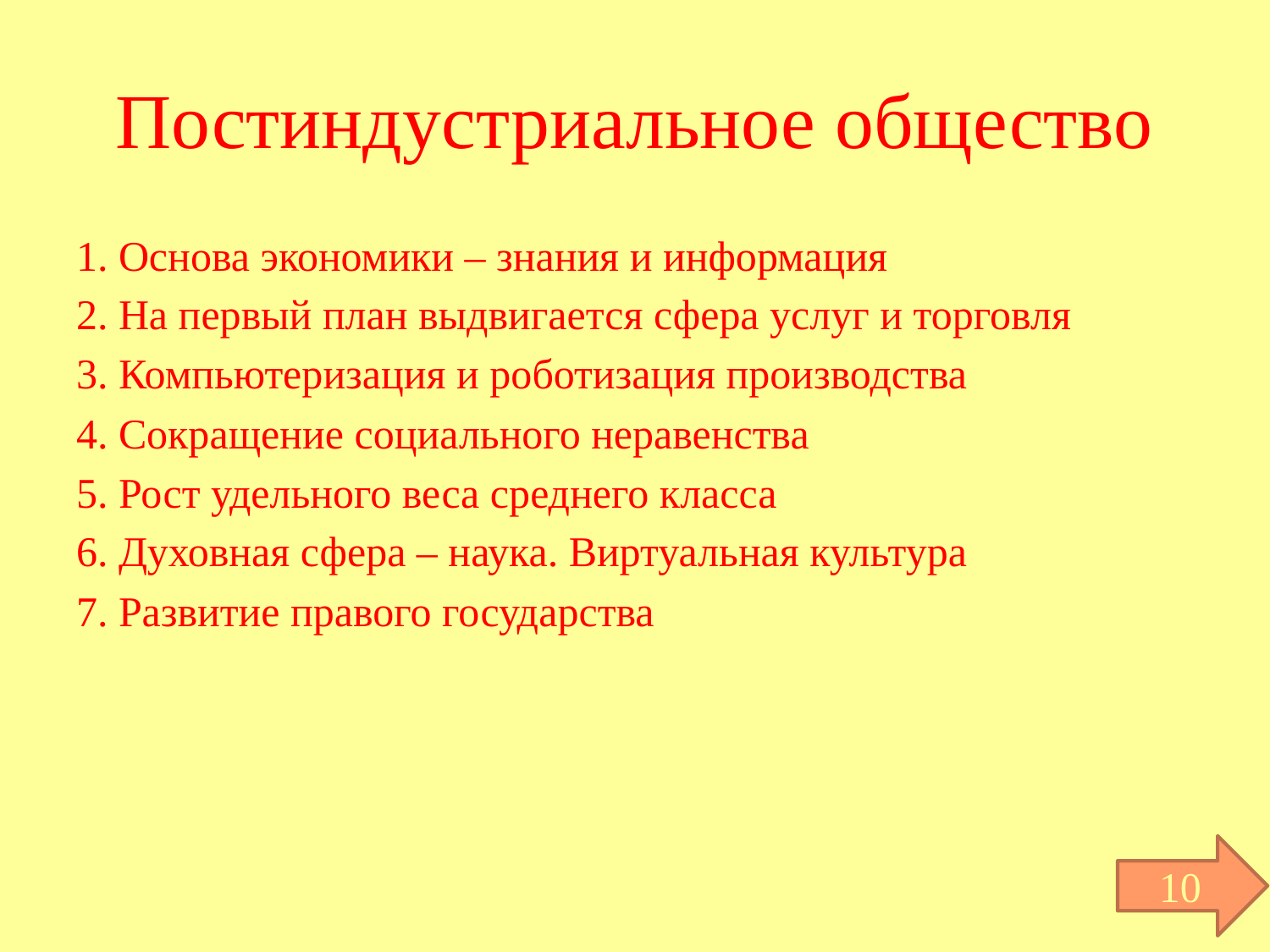

# Постиндустриальное общество
1. Основа экономики – знания и информация
2. На первый план выдвигается сфера услуг и торговля
3. Компьютеризация и роботизация производства
4. Сокращение социального неравенства
5. Рост удельного веса среднего класса
6. Духовная сфера – наука. Виртуальная культура
7. Развитие правого государства
10